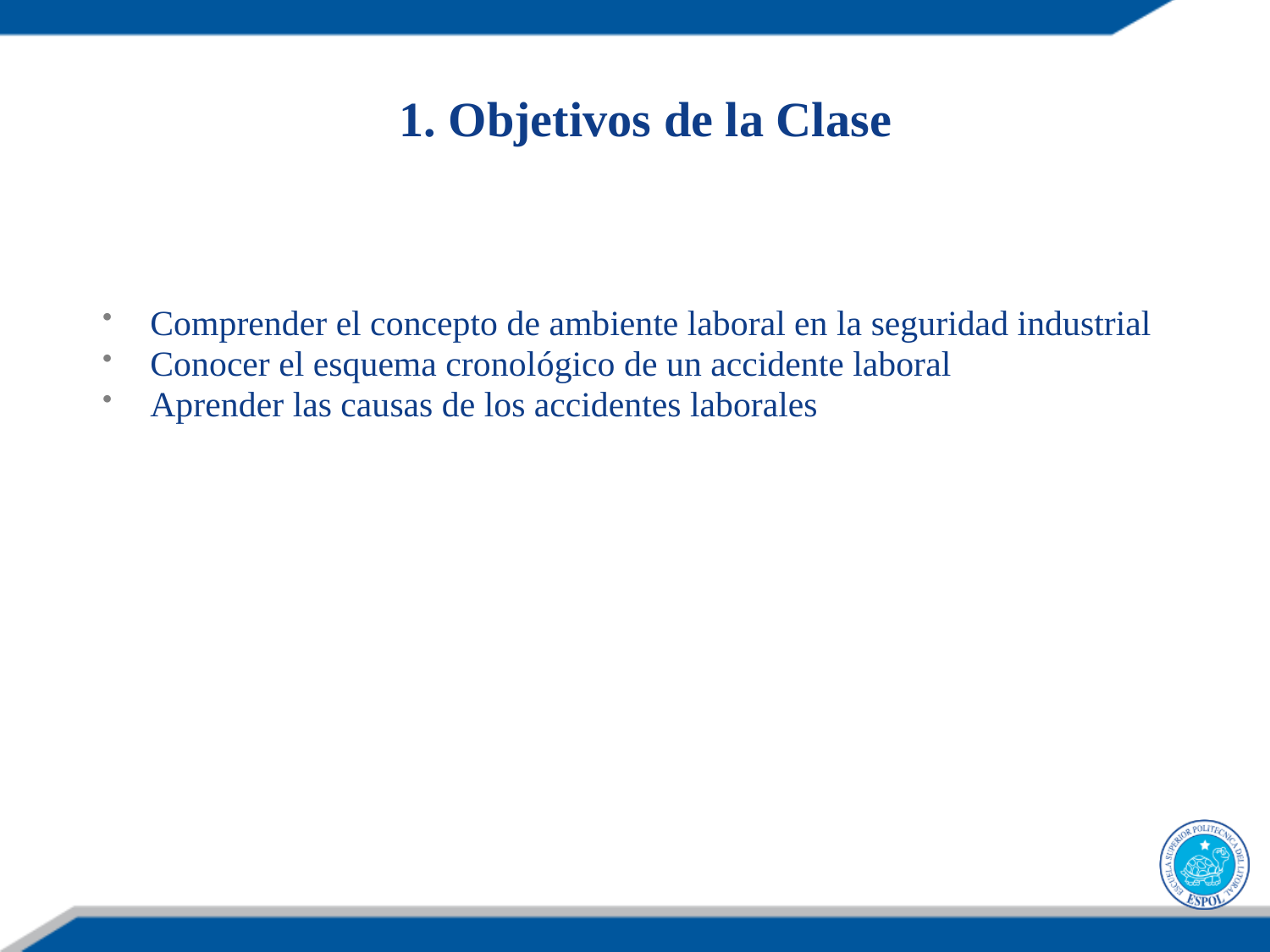

1. Objetivos de la Clase

Comprender el concepto de ambiente laboral en la seguridad industrial
Conocer el esquema cronológico de un accidente laboral
Aprender las causas de los accidentes laborales